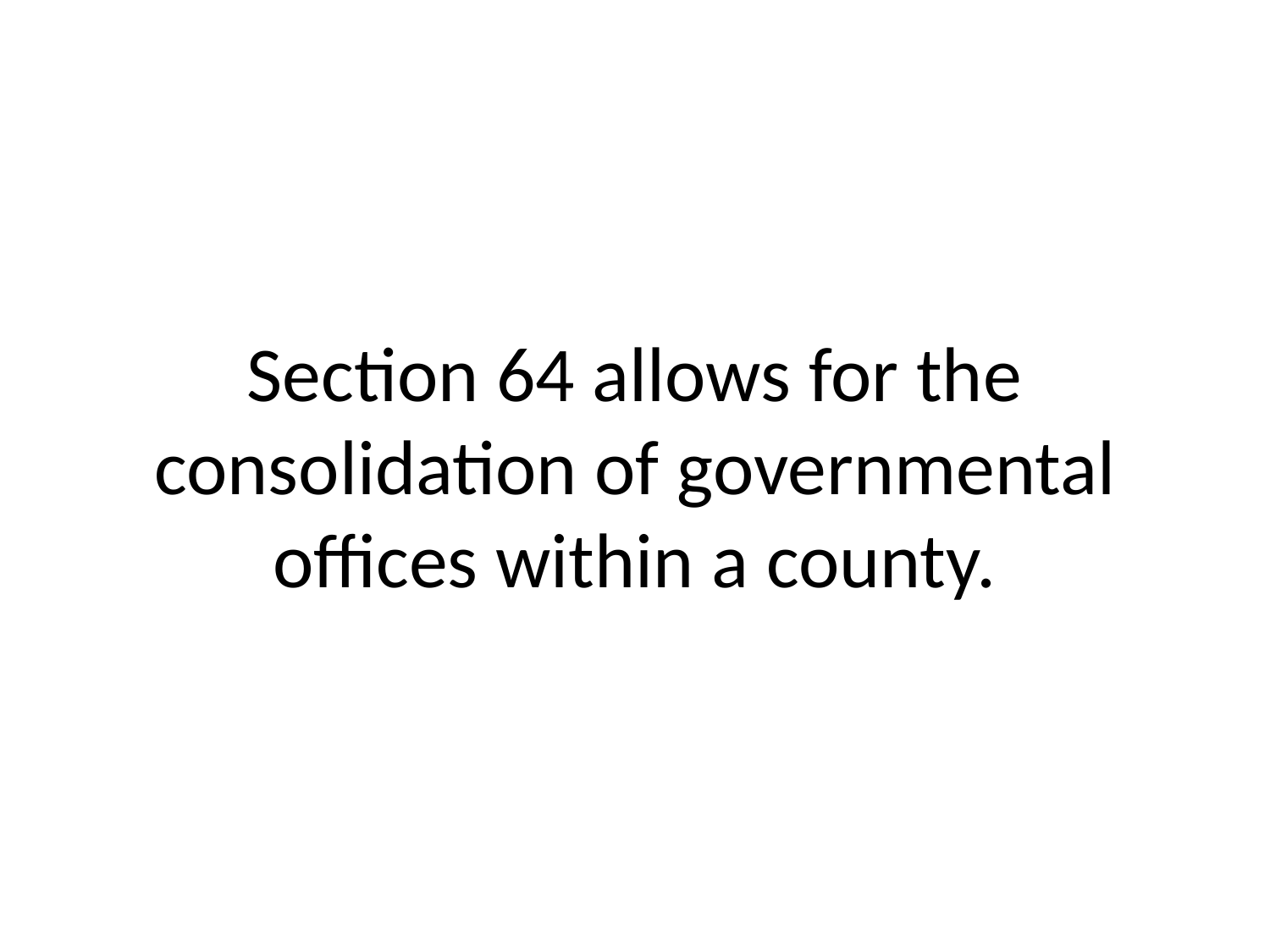

# Section 64 allows for the consolidation of governmental offices within a county.